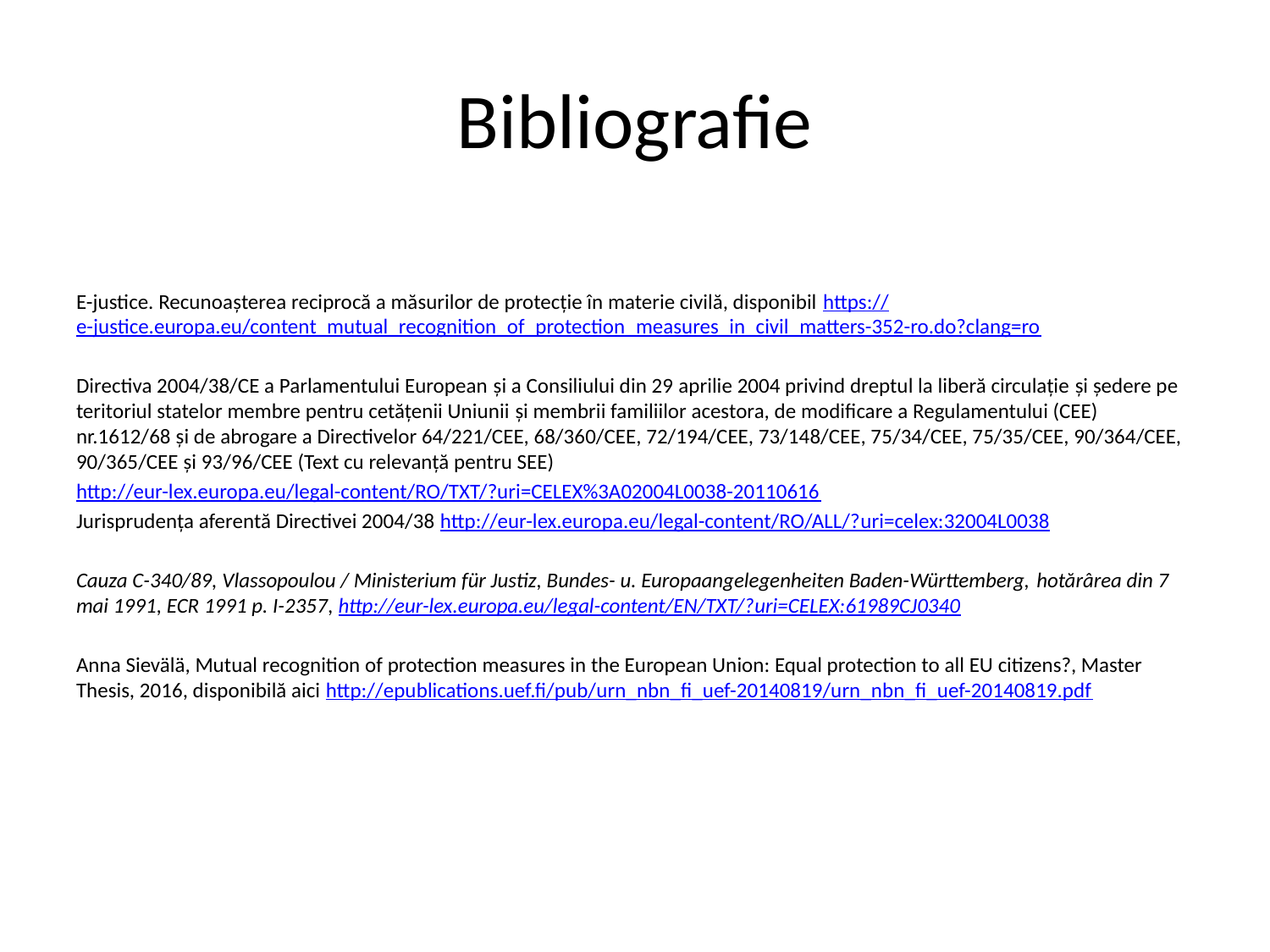

# Bibliografie

E-justice. Recunoașterea reciprocă a măsurilor de protecție în materie civilă, disponibil https://e-justice.europa.eu/content_mutual_recognition_of_protection_measures_in_civil_matters-352-ro.do?clang=ro

Directiva 2004/38/CE a Parlamentului European și a Consiliului din 29 aprilie 2004 privind dreptul la liberă circulație și ședere pe teritoriul statelor membre pentru cetățenii Uniunii și membrii familiilor acestora, de modificare a Regulamentului (CEE) nr.1612/68 și de abrogare a Directivelor 64/221/CEE, 68/360/CEE, 72/194/CEE, 73/148/CEE, 75/34/CEE, 75/35/CEE, 90/364/CEE, 90/365/CEE și 93/96/CEE (Text cu relevanță pentru SEE)
http://eur-lex.europa.eu/legal-content/RO/TXT/?uri=CELEX%3A02004L0038-20110616
Jurisprudența aferentă Directivei 2004/38 http://eur-lex.europa.eu/legal-content/RO/ALL/?uri=celex:32004L0038

Cauza C-340/89, Vlassopoulou / Ministerium für Justiz, Bundes- u. Europaangelegenheiten Baden-Württemberg, hotărârea din 7 mai 1991, ECR 1991 p. I-2357, http://eur-lex.europa.eu/legal-content/EN/TXT/?uri=CELEX:61989CJ0340

Anna Sievälä, Mutual recognition of protection measures in the European Union: Equal protection to all EU citizens?, Master Thesis, 2016, disponibilă aici http://epublications.uef.fi/pub/urn_nbn_fi_uef-20140819/urn_nbn_fi_uef-20140819.pdf